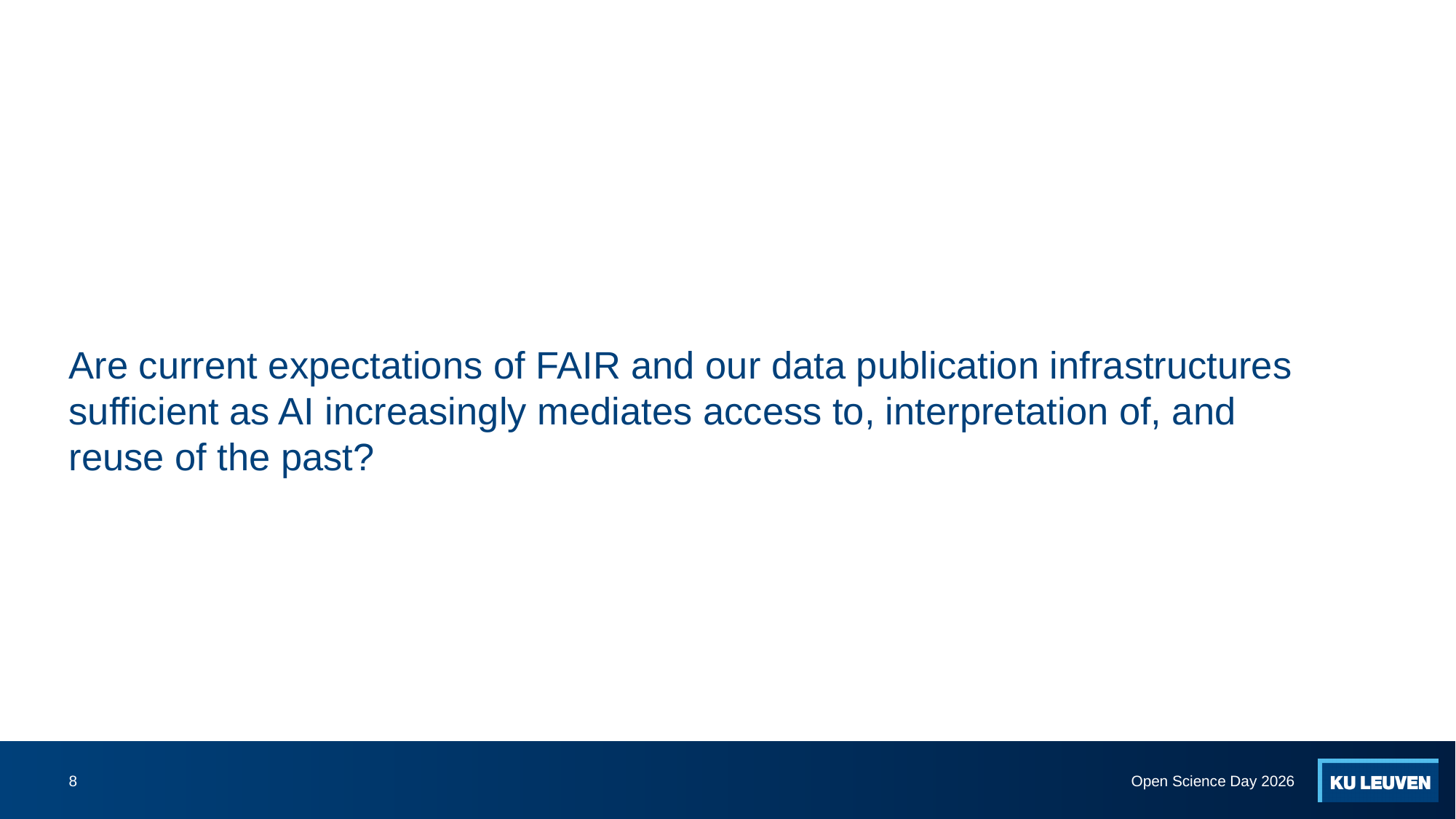

# Are current expectations of FAIR and our data publication infrastructures sufficient as AI increasingly mediates access to, interpretation of, and reuse of the past?
8
Open Science Day 2026